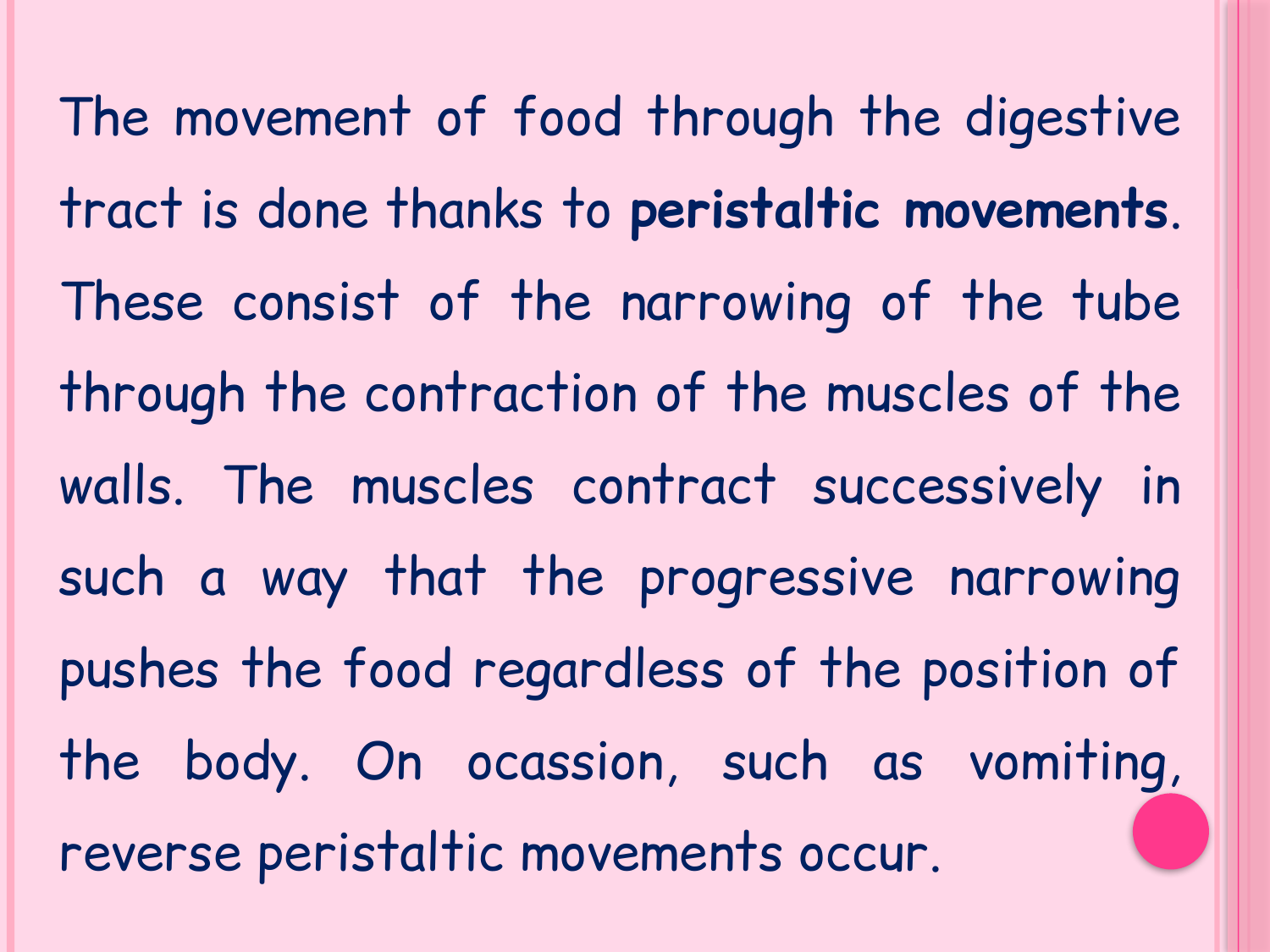

The movement of food through the digestive tract is done thanks to peristaltic movements. These consist of the narrowing of the tube through the contraction of the muscles of the walls. The muscles contract successively in such a way that the progressive narrowing pushes the food regardless of the position of the body. On ocassion, such as vomiting, reverse peristaltic movements occur.